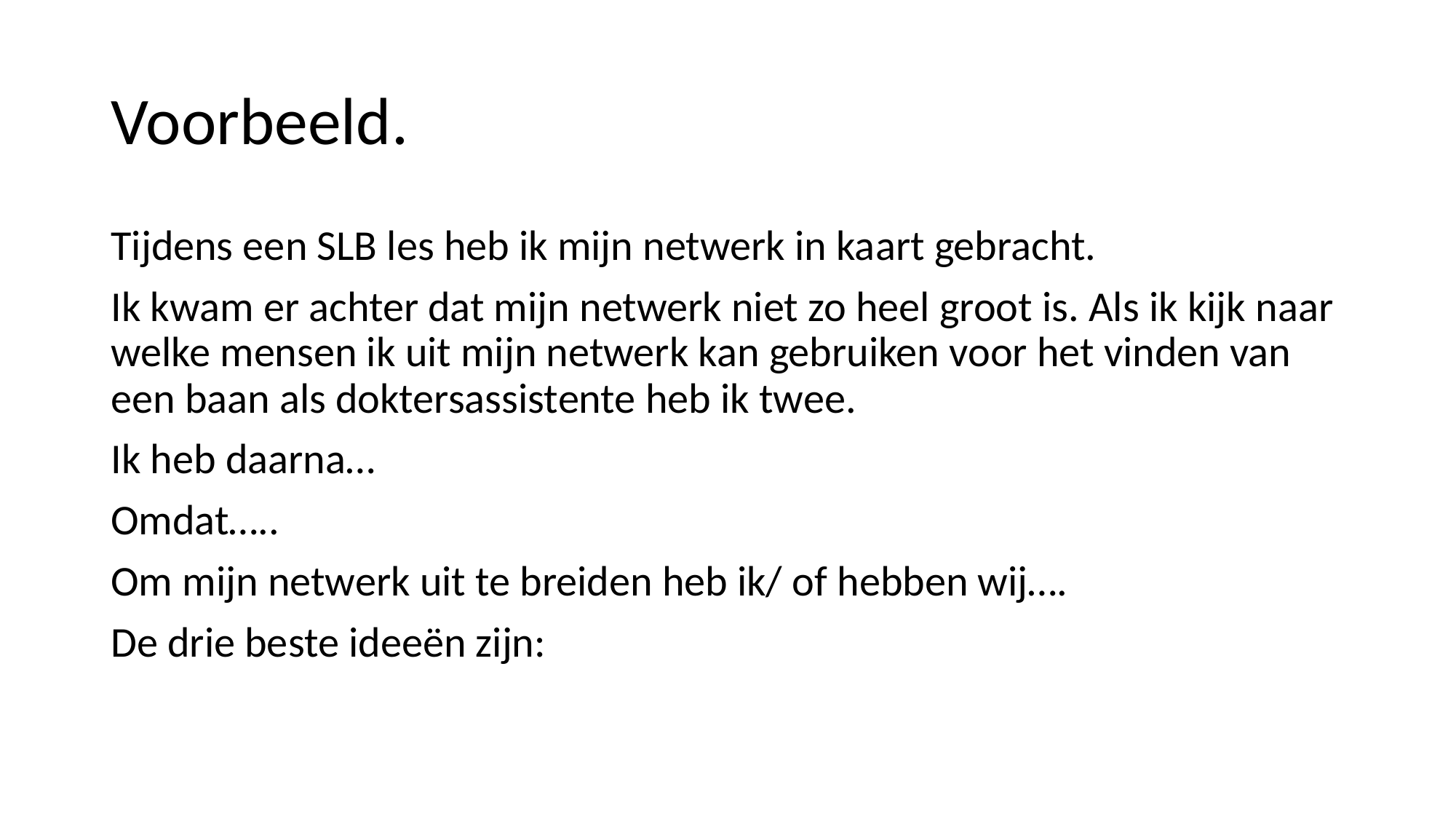

# Voorbeeld.
Tijdens een SLB les heb ik mijn netwerk in kaart gebracht.
Ik kwam er achter dat mijn netwerk niet zo heel groot is. Als ik kijk naar welke mensen ik uit mijn netwerk kan gebruiken voor het vinden van een baan als doktersassistente heb ik twee.
Ik heb daarna…
Omdat…..
Om mijn netwerk uit te breiden heb ik/ of hebben wij….
De drie beste ideeën zijn: